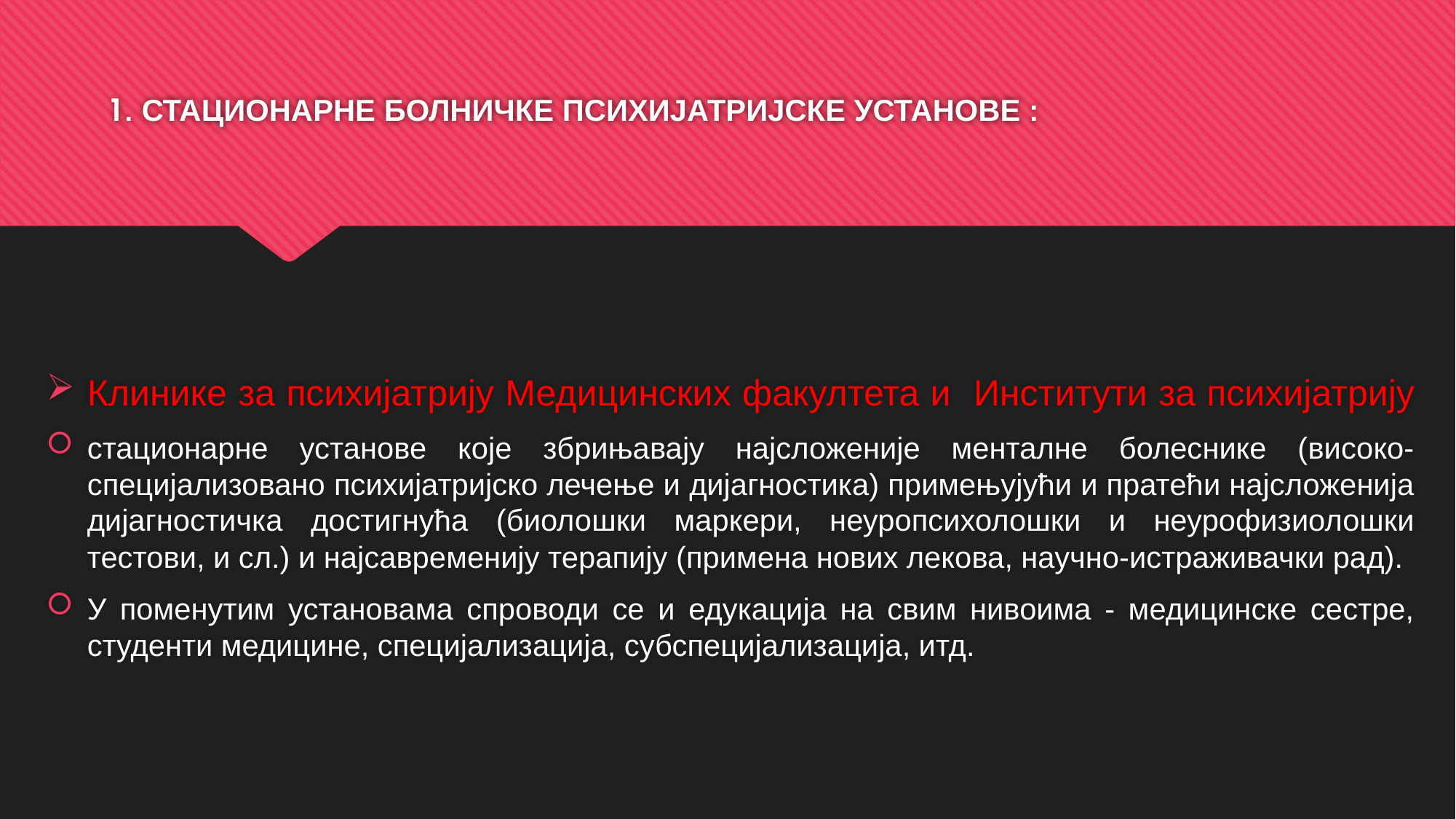

# 1. СТАЦИОНАРНЕ БОЛНИЧКЕ ПСИХИЈАТРИЈСКЕ УСТАНОВЕ :
Клинике за психијатрију Медицинских факултета и  Институти за психијатрију
стационарне установе које збрињавају најсложеније менталне болеснике (високо-специјализовано психијатријско лечење и дијагностика) примењујући и пратећи најсложенија дијагностичка достигнућа (биолошки маркери, неуропсихолошки и неурофизиолошки тестови, и сл.) и најсавременију терапију (примена нових лекова, научно-истраживачки рад).
У поменутим установама спроводи се и едукација на свим нивоима - медицинске сестре, студенти медицине, специјализација, субспецијализација, итд.